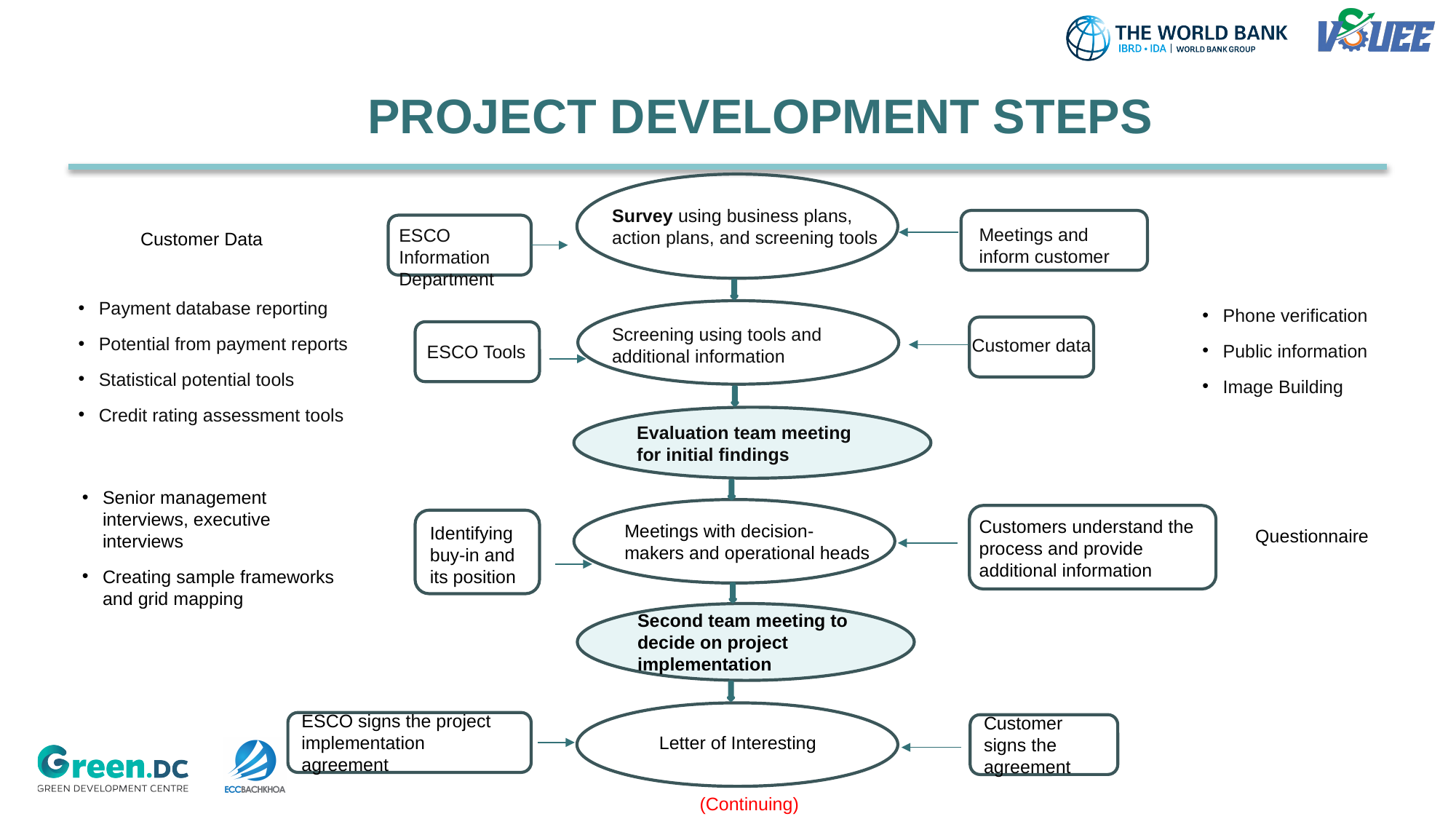

# Project development steps

Survey using business plans, action plans, and screening tools

Meetings and inform customer
ESCO Information Department
Customer Data

Payment database reporting
Potential from payment reports
Statistical potential tools
Credit rating assessment tools
Phone verification
Public information
Image Building

Screening using tools and additional information

Customer data
ESCO Tools

Evaluation team meeting for initial findings
Senior management interviews, executive interviews
Creating sample frameworks and grid mapping

Customers understand the process and provide additional information

Meetings with decision-makers and operational heads
Identifying buy-in and its position
Questionnaire

Second team meeting to decide on project implementation

ESCO signs the project implementation agreement
Customer signs the agreement
Letter of Interesting
(Continuing)